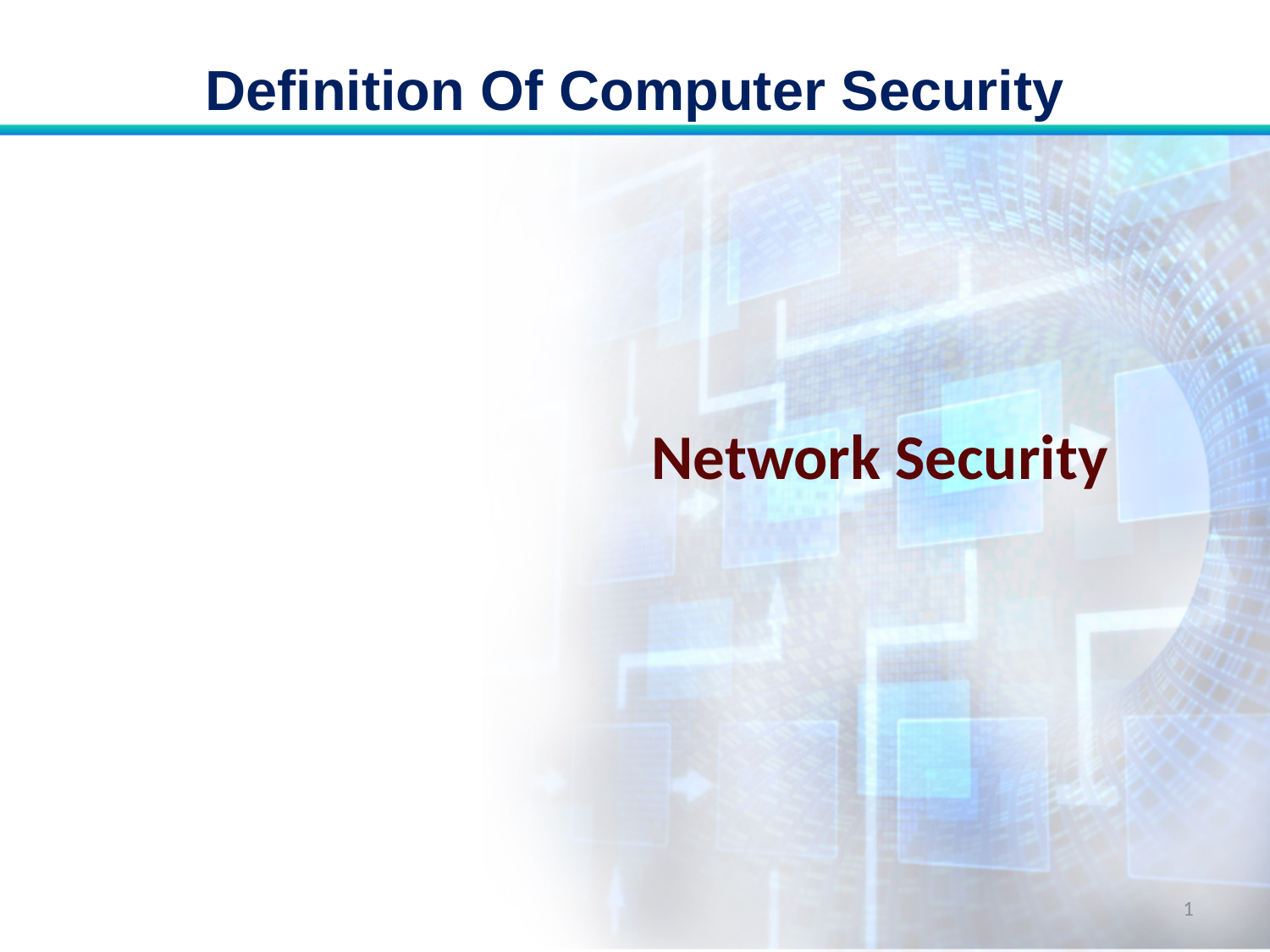

# Definition Of Computer Security
Network Security
1